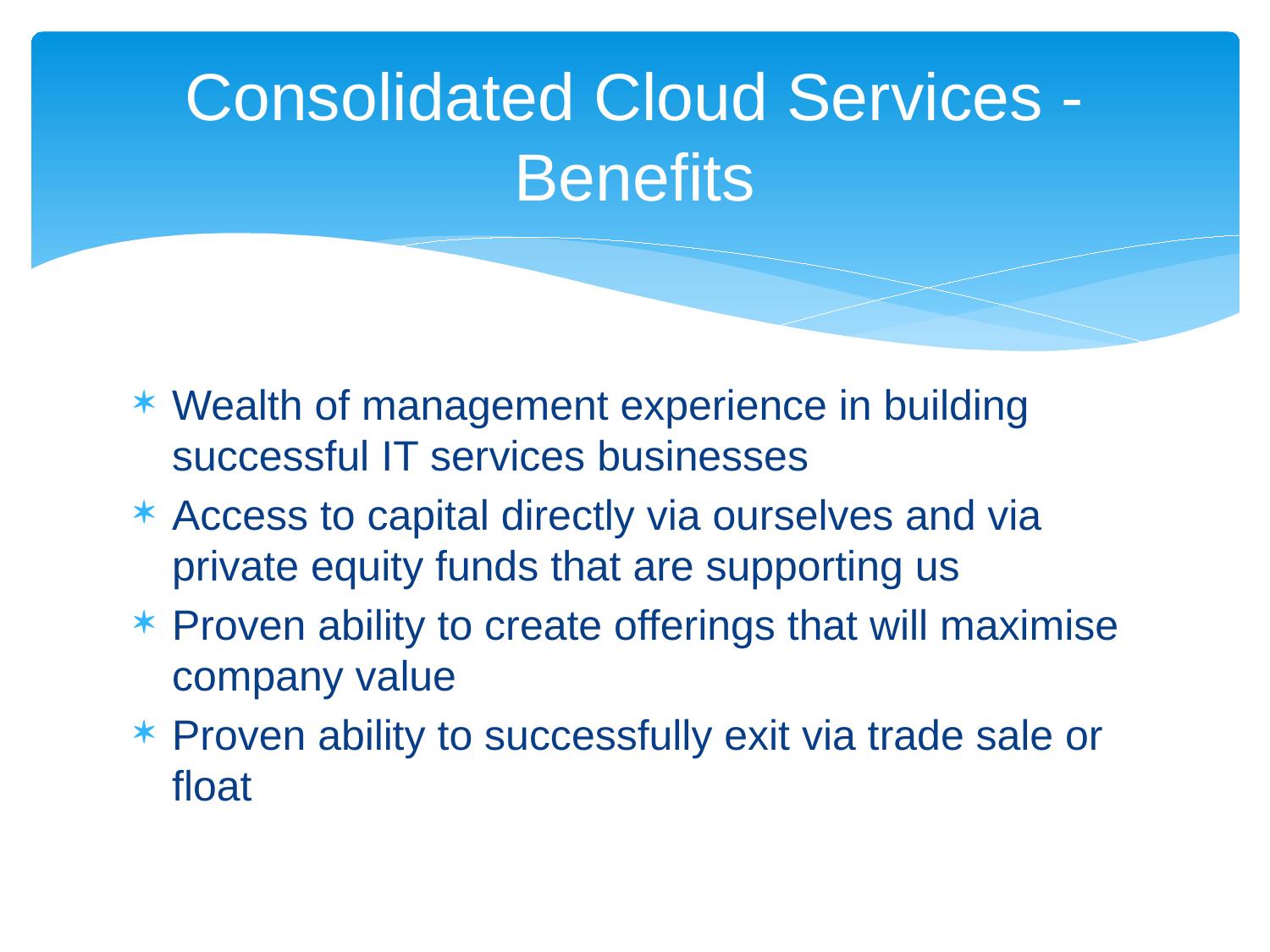

# Consolidated Cloud Services - Benefits
Wealth of management experience in building successful IT services businesses
Access to capital directly via ourselves and via private equity funds that are supporting us
Proven ability to create offerings that will maximise company value
Proven ability to successfully exit via trade sale or float